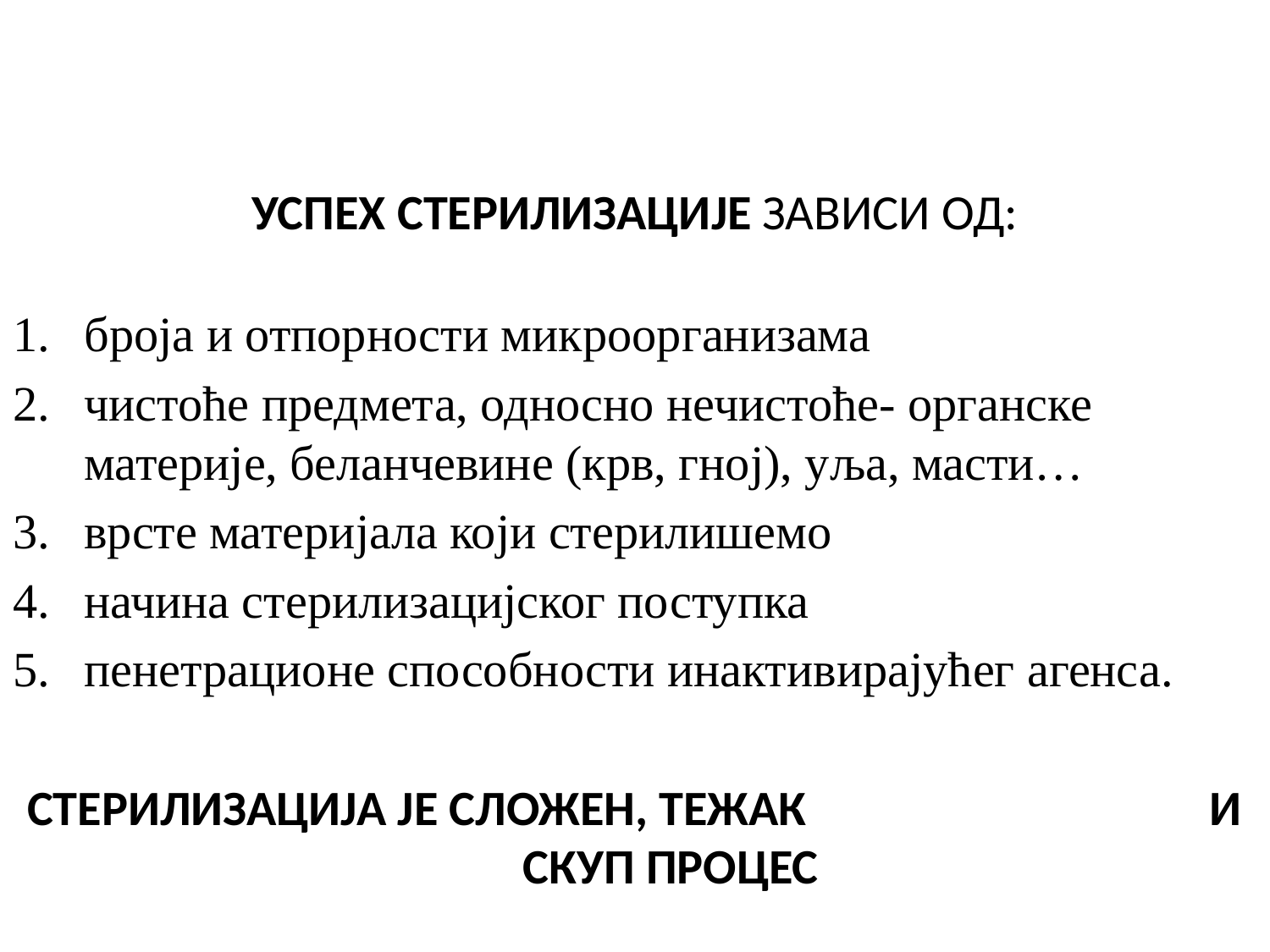

УСПЕХ СТЕРИЛИЗАЦИЈЕ ЗАВИСИ ОД:
броја и отпорности микроорганизама
чистоће предмета, односно нечистоће- органске материје, беланчевине (крв, гној), уља, масти…
врсте материјала који стерилишемо
начина стерилизацијског поступка
пенетрационе способности инактивирајућег агенса.

СТЕРИЛИЗАЦИЈА ЈЕ СЛОЖЕН, ТЕЖАК                                    И СКУП ПРОЦЕС